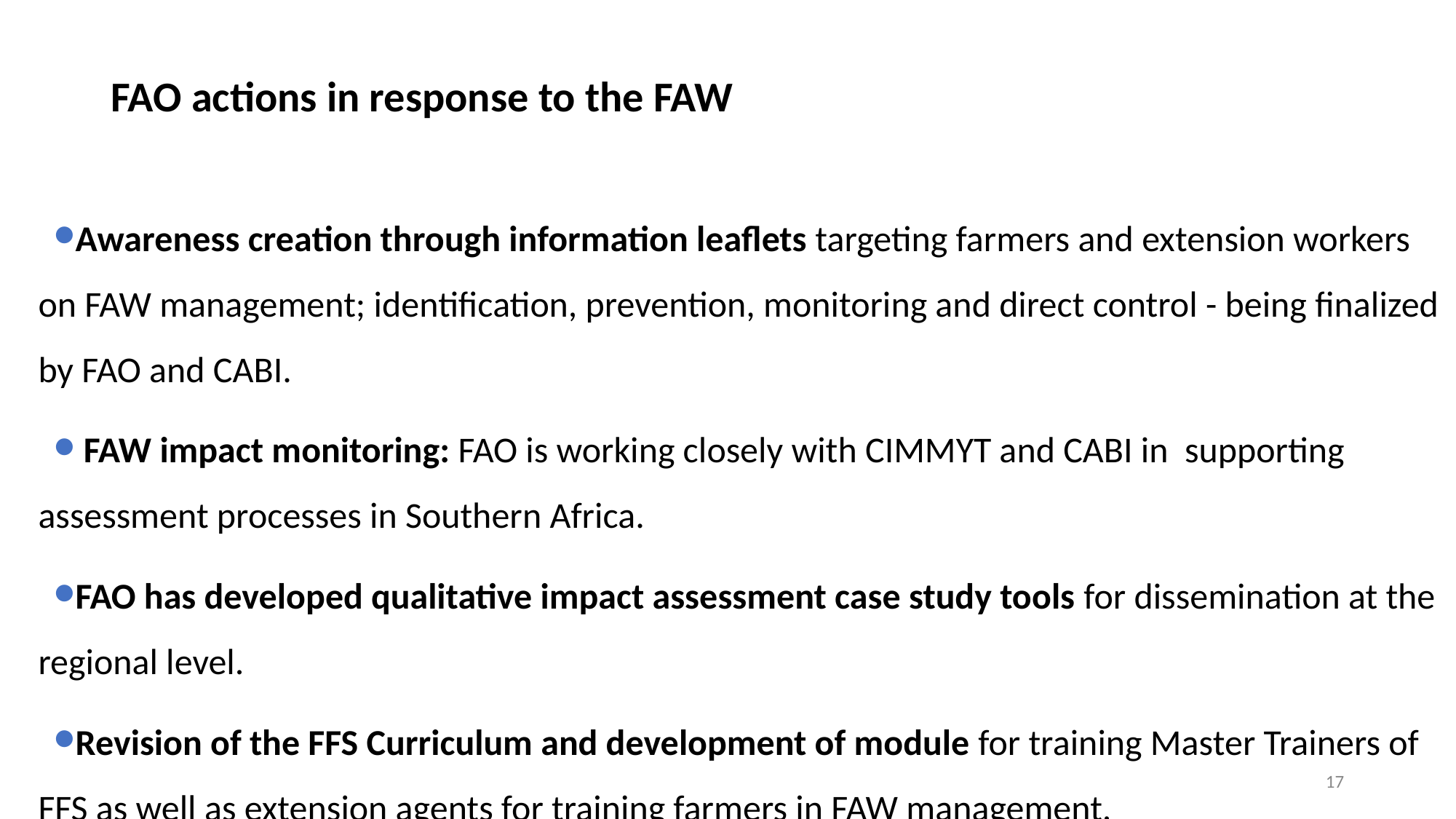

# FAO actions in response to the FAW

Awareness creation through information leaflets targeting farmers and extension workers on FAW management; identification, prevention, monitoring and direct control - being finalized by FAO and CABI.
 FAW impact monitoring: FAO is working closely with CIMMYT and CABI in  supporting assessment processes in Southern Africa.
FAO has developed qualitative impact assessment case study tools for dissemination at the regional level.
Revision of the FFS Curriculum and development of module for training Master Trainers of FFS as well as extension agents for training farmers in FAW management.

17